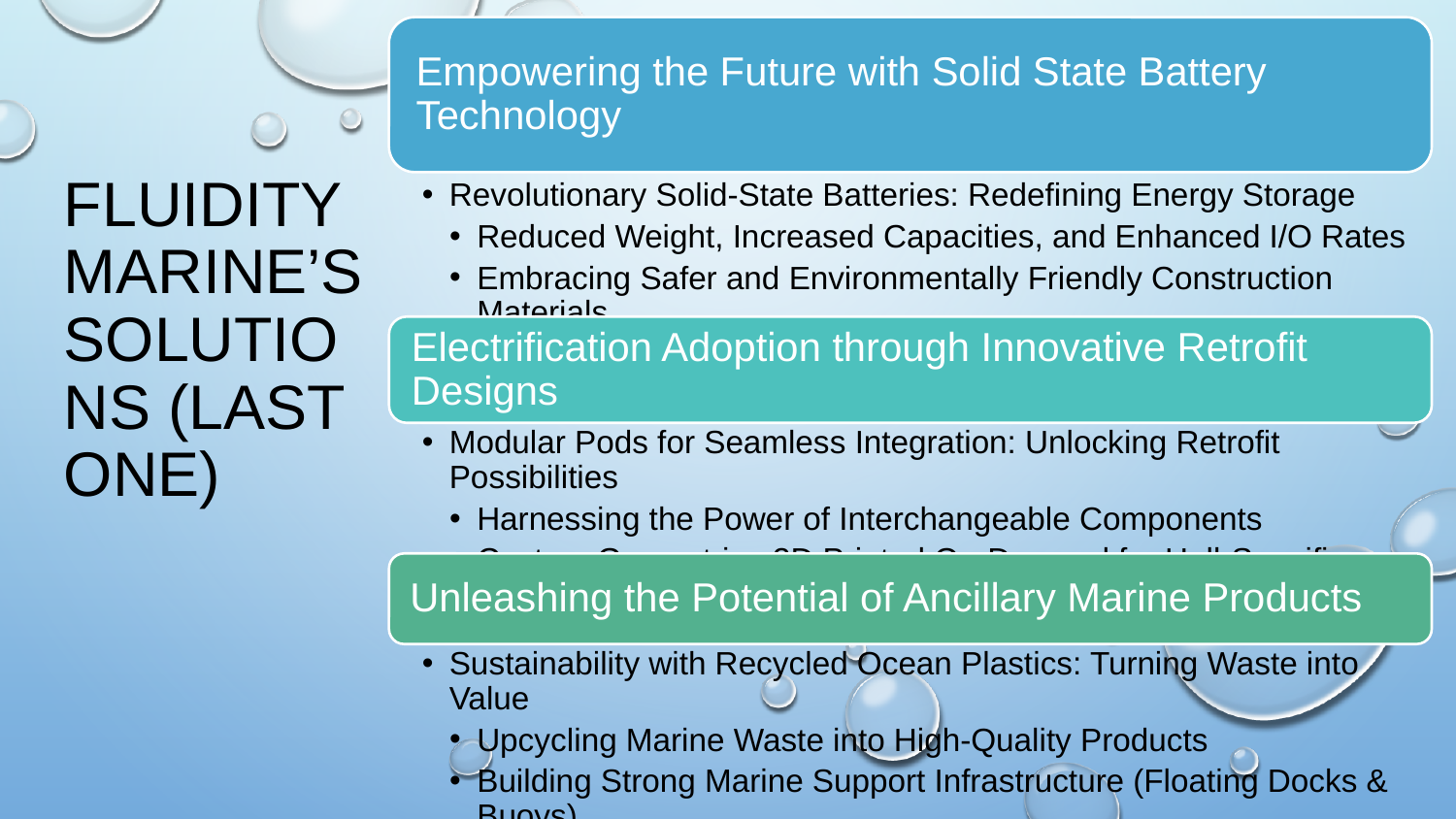

Empowering the Future with Solid State Battery Technology
Revolutionary Solid-State Batteries: Redefining Energy Storage
Reduced Weight, Increased Capacities, and Enhanced I/O Rates
Embracing Safer and Environmentally Friendly Construction Materials
Electrification Adoption through Innovative Retrofit Designs
Modular Pods for Seamless Integration: Unlocking Retrofit Possibilities
Harnessing the Power of Interchangeable Components
Custom Geometries 3D Printed On-Demand for Hull-Specific Upgrades
Unleashing the Potential of Ancillary Marine Products
Sustainability with Recycled Ocean Plastics: Turning Waste into Value
Upcycling Marine Waste into High-Quality Products
Building Strong Marine Support Infrastructure (Floating Docks & Buoys)
# Fluidity Marine’s Solutions (Last One)